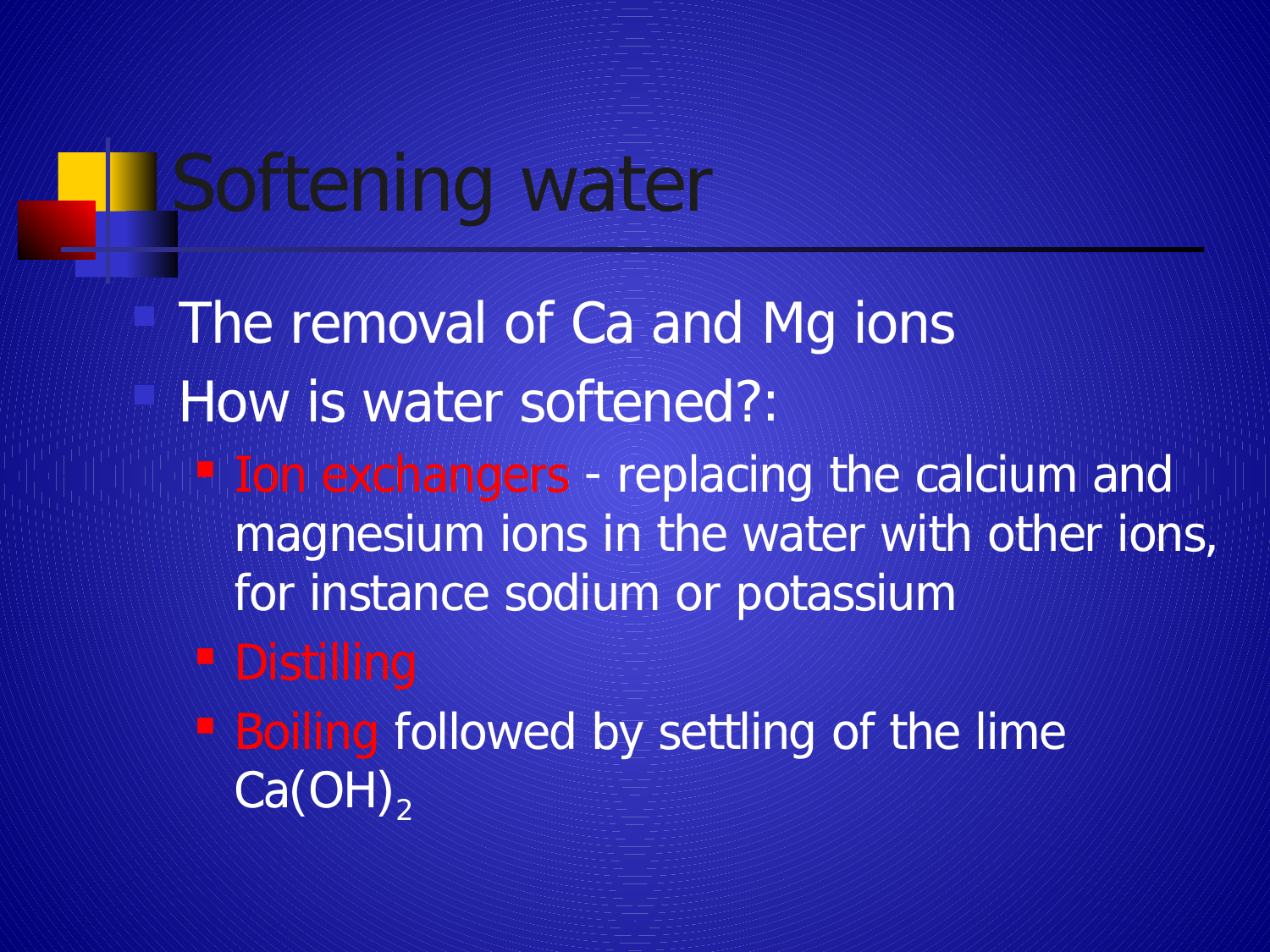

# Softening water
The removal of Ca and Mg ions
How is water softened?:
Ion exchangers - replacing the calcium and magnesium ions in the water with other ions, for instance sodium or potassium
Distilling
Boiling followed by settling of the lime Ca(OH)2